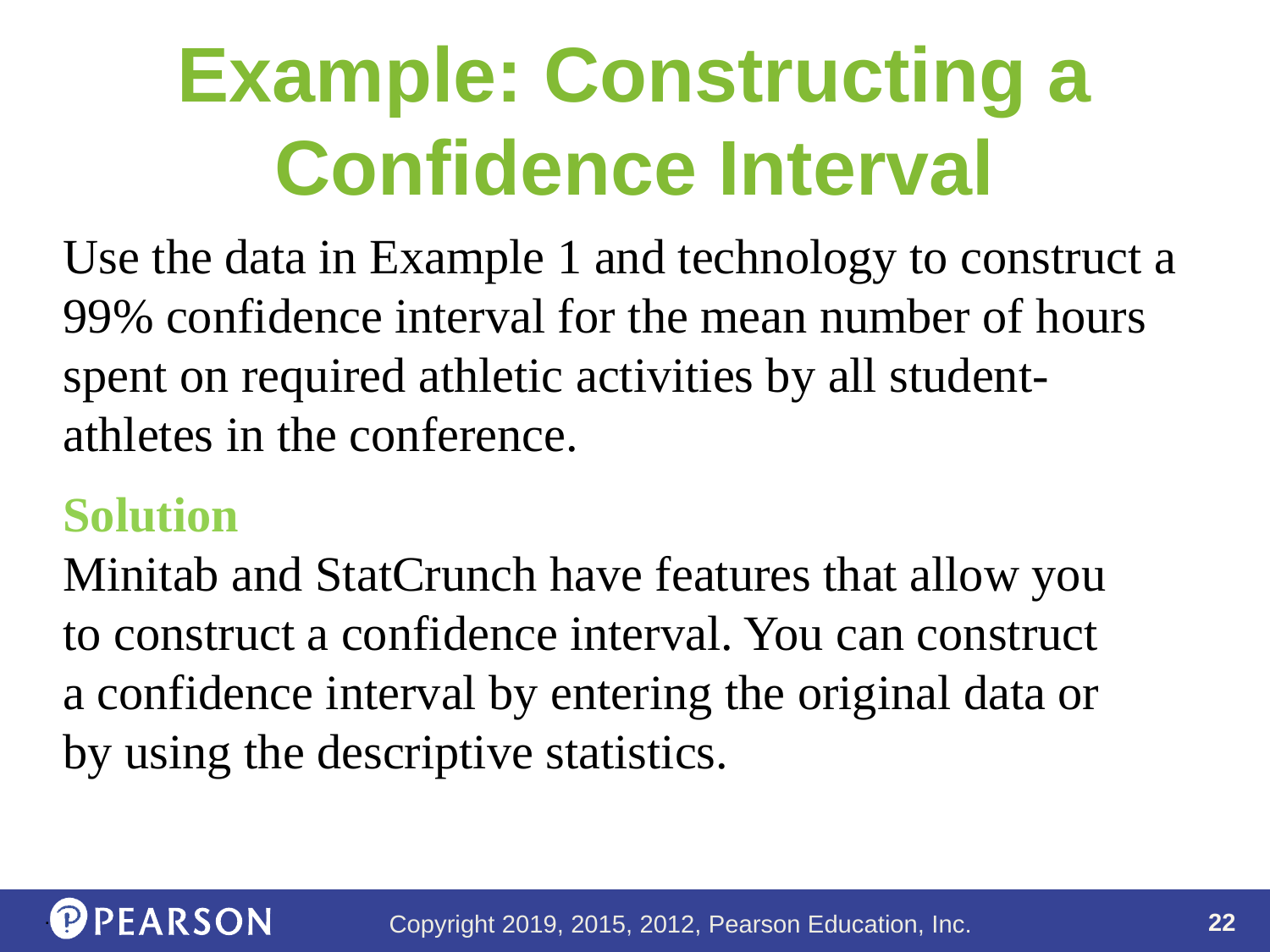

# Example: Constructing a Confidence Interval

Use the data in Example 1 and technology to construct a 99% confidence interval for the mean number of hours spent on required athletic activities by all student-athletes in the conference.
Solution
Minitab and StatCrunch have features that allow you to construct a confidence interval. You can construct a confidence interval by entering the original data or by using the descriptive statistics.
.